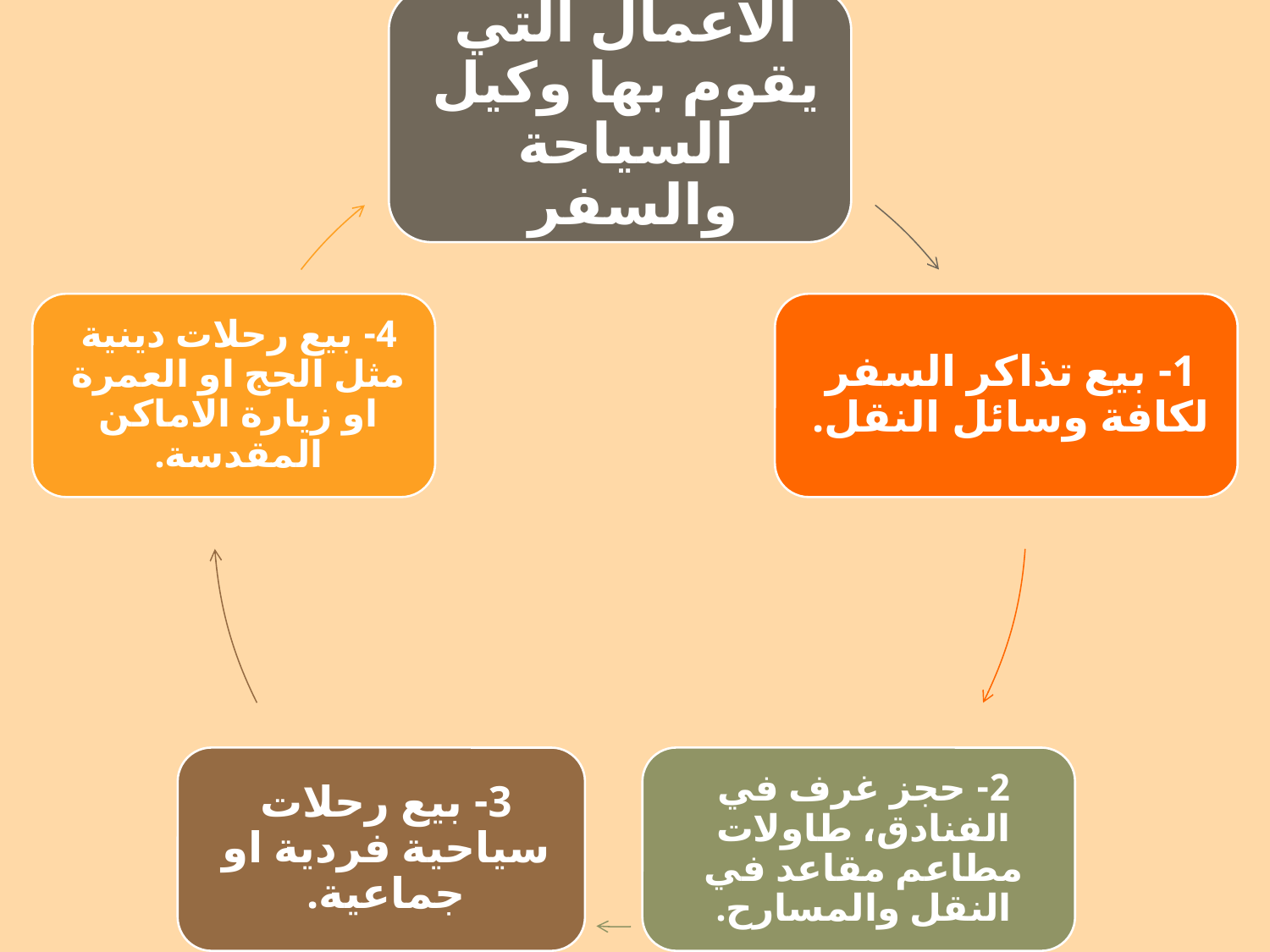

الاعمال التي يقوم بها وكيل السياحة والسفر
1- بيع تذاكر السفر لكافة وسائل النقل.
2- حجز غرف في الفنادق، طاولات مطاعم مقاعد في النقل والمسارح.
3- بيع رحلات سياحية فردية او جماعية.
4- بيع رحلات دينية مثل الحج او العمرة او زيارة الاماكن المقدسة.